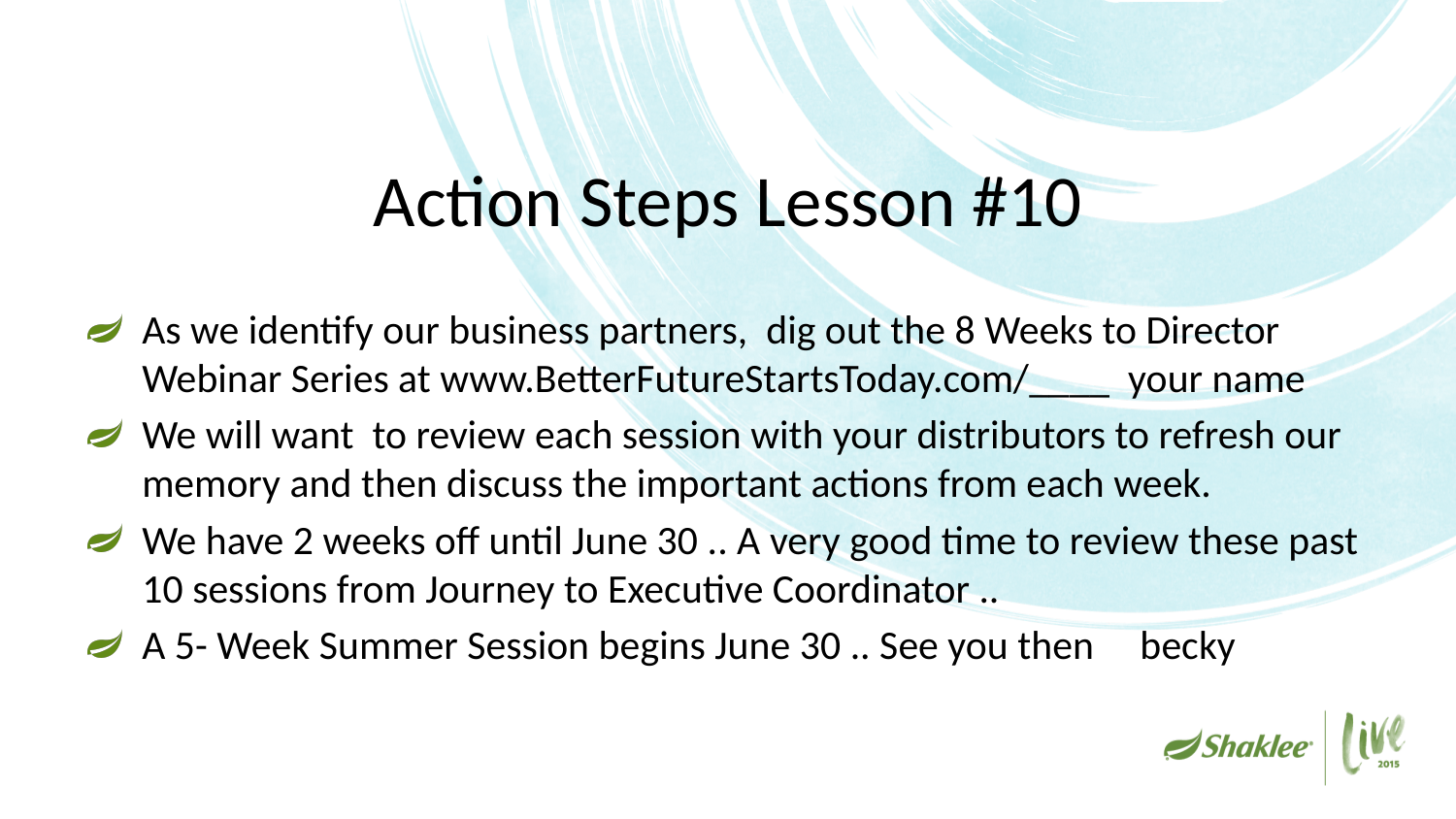

# Action Steps Lesson #10
As we identify our business partners,  dig out the 8 Weeks to Director Webinar Series at www.BetterFutureStartsToday.com/____  your name
We will want  to review each session with your distributors to refresh our memory and then discuss the important actions from each week.
We have 2 weeks off until June 30 .. A very good time to review these past 10 sessions from Journey to Executive Coordinator ..
A 5- Week Summer Session begins June 30 .. See you then     becky